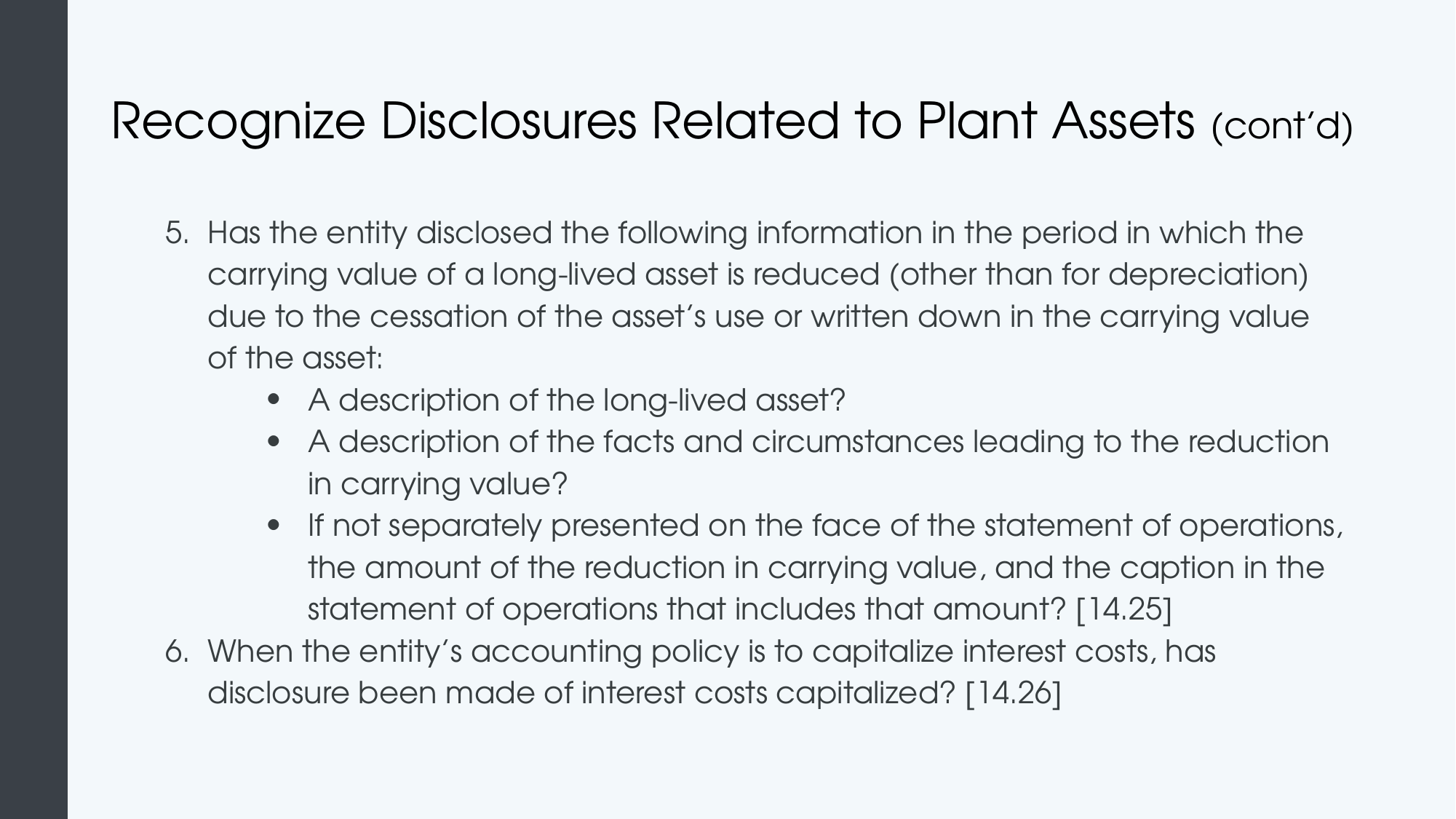

# Recognize Disclosures Related to Plant Assets (cont’d)
Has the entity disclosed the following information in the period in which the carrying value of a long-lived asset is reduced (other than for depreciation) due to the cessation of the asset’s use or written down in the carrying value of the asset:
A description of the long-lived asset?
A description of the facts and circumstances leading to the reduction in carrying value?
If not separately presented on the face of the statement of operations, the amount of the reduction in carrying value, and the caption in the statement of operations that includes that amount? [14.25]
When the entity’s accounting policy is to capitalize interest costs, has disclosure been made of interest costs capitalized? [14.26]